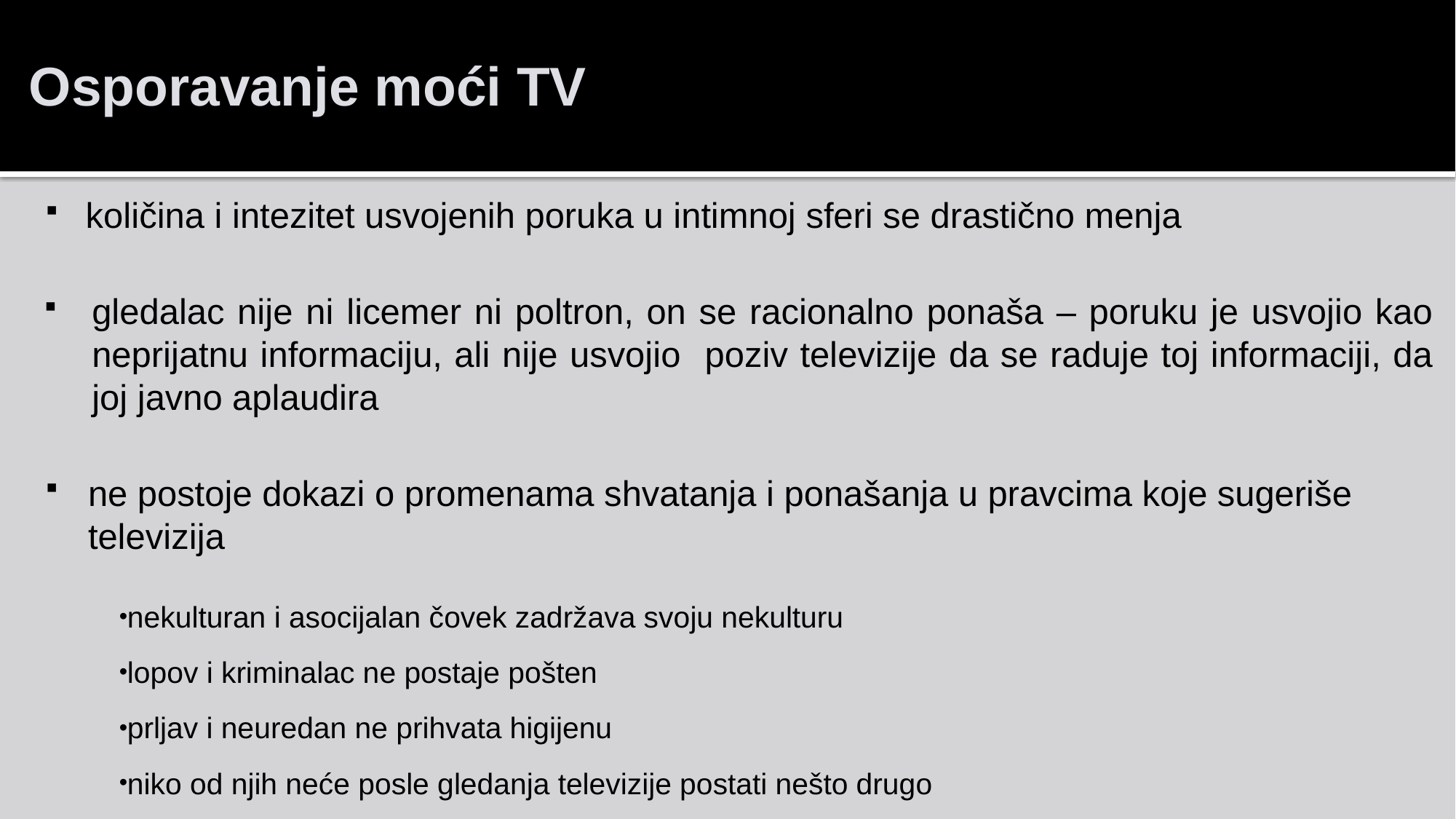

# Osporavanje moći TV
količina i intezitet usvojenih poruka u intimnoj sferi se drastično menja

gledalac nije ni licemer ni poltron, on se racionalno ponaša – poruku je usvojio kao neprijatnu informaciju, ali nije usvojio  poziv televizije da se raduje toj informaciji, da joj javno aplaudira

ne postoje dokazi o promenama shvatanja i ponašanja u pravcima koje sugeriše televizija

nekulturan i asocijalan čovek zadržava svoju nekulturu

lopov i kriminalac ne postaje pošten

prljav i neuredan ne prihvata higijenu

niko od njih neće posle gledanja televizije postati nešto drugo